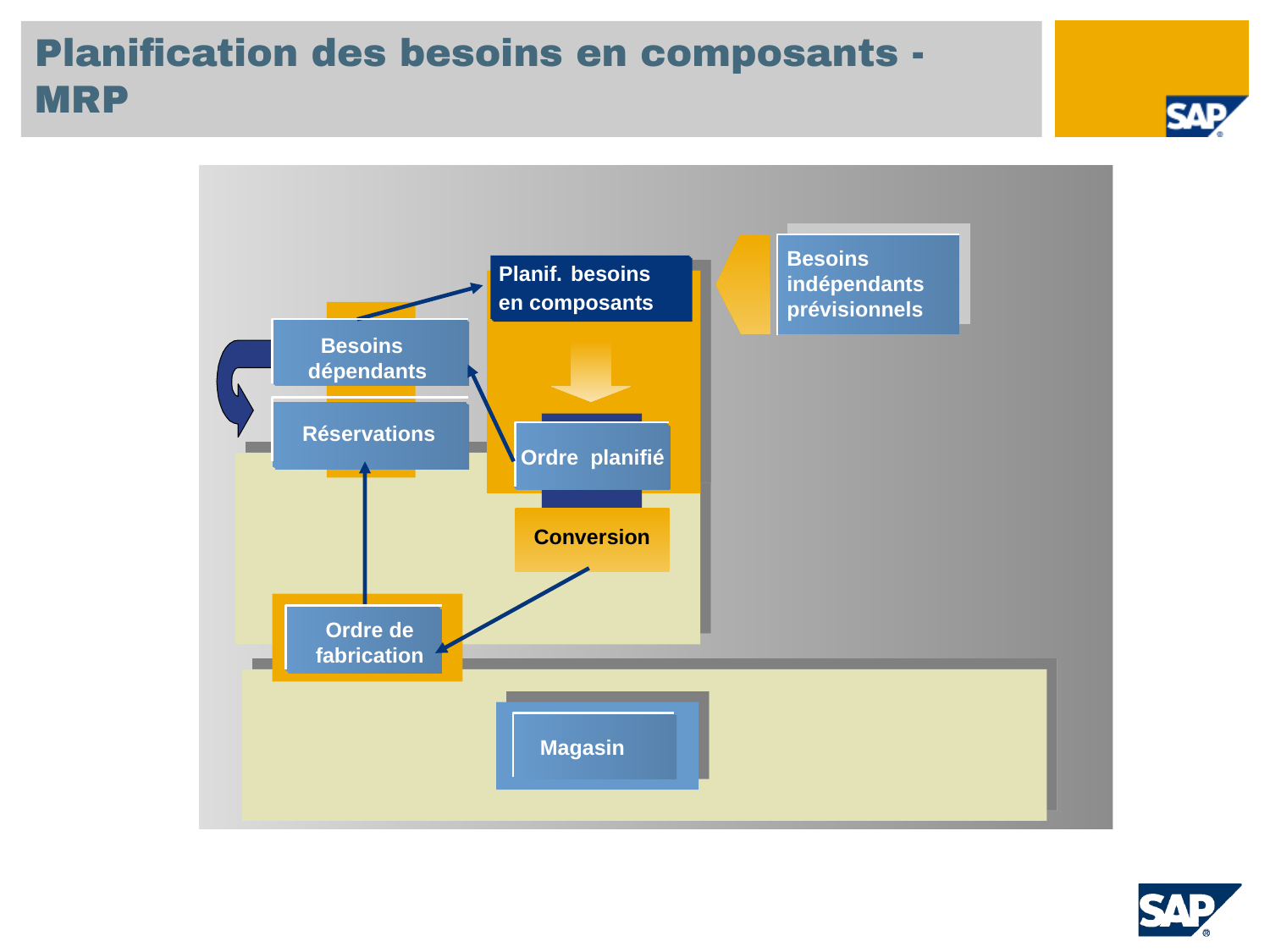

# Planification des besoins en composants - MRP

Besoins indépendants prévisionnels

Planif.
 besoins

en composants

Besoins
 dépendants

Réservations

Ordre
 planifié

Conversion

Ordre de
fabrication

Magasin